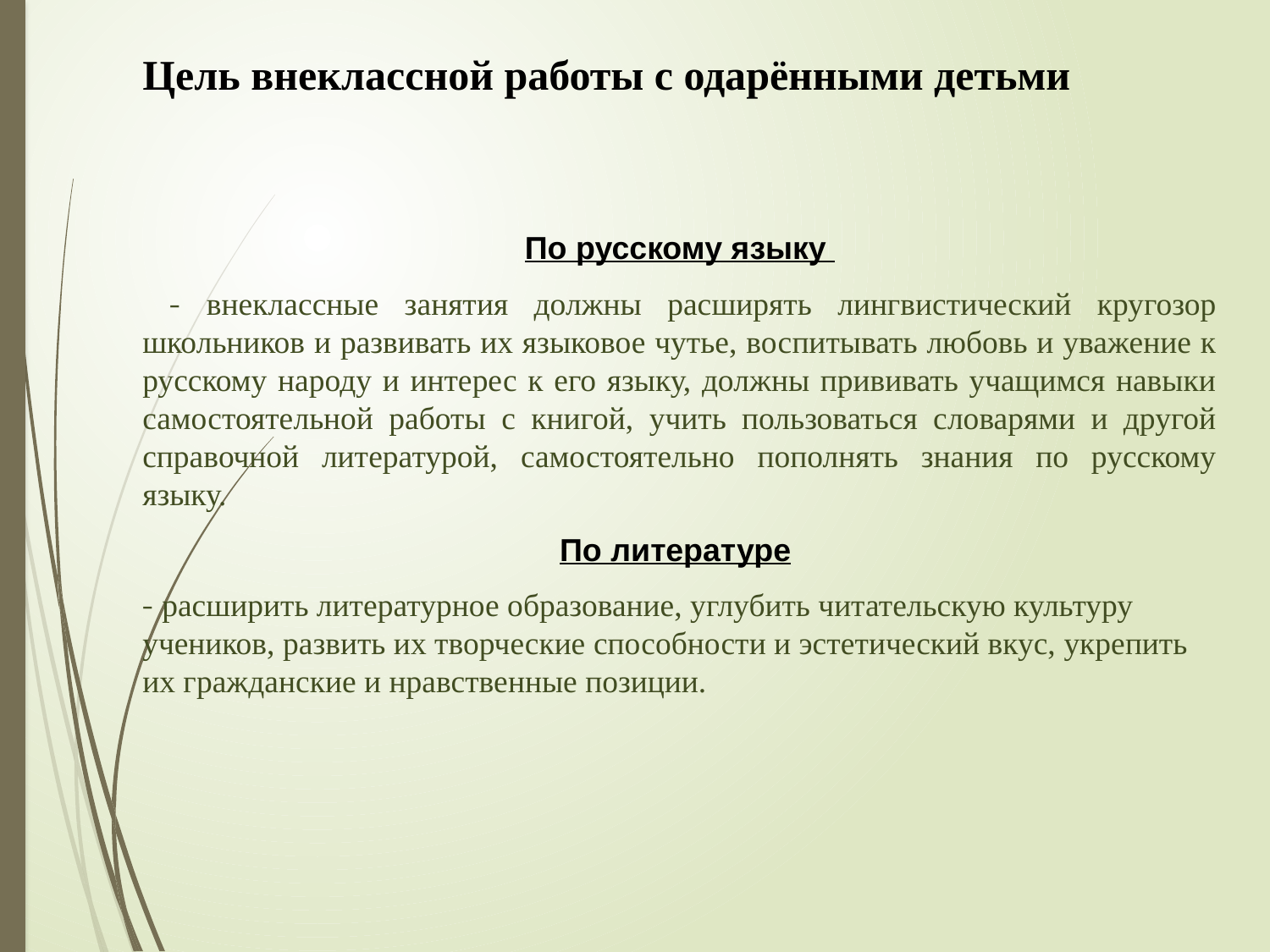

# Цель внеклассной работы с одарёнными детьми
По русскому языку
 - внеклассные занятия должны расширять лингвистический кругозор школьников и развивать их языковое чутье, воспитывать любовь и уважение к русскому народу и интерес к его языку, должны прививать учащимся навыки самостоятельной работы с книгой, учить пользоваться словарями и другой справочной литературой, самостоятельно пополнять знания по русскому языку.
По литературе
- расширить литературное образование, углубить читательскую культуру учеников, развить их творческие способности и эстетический вкус, укрепить их гражданские и нравственные позиции.